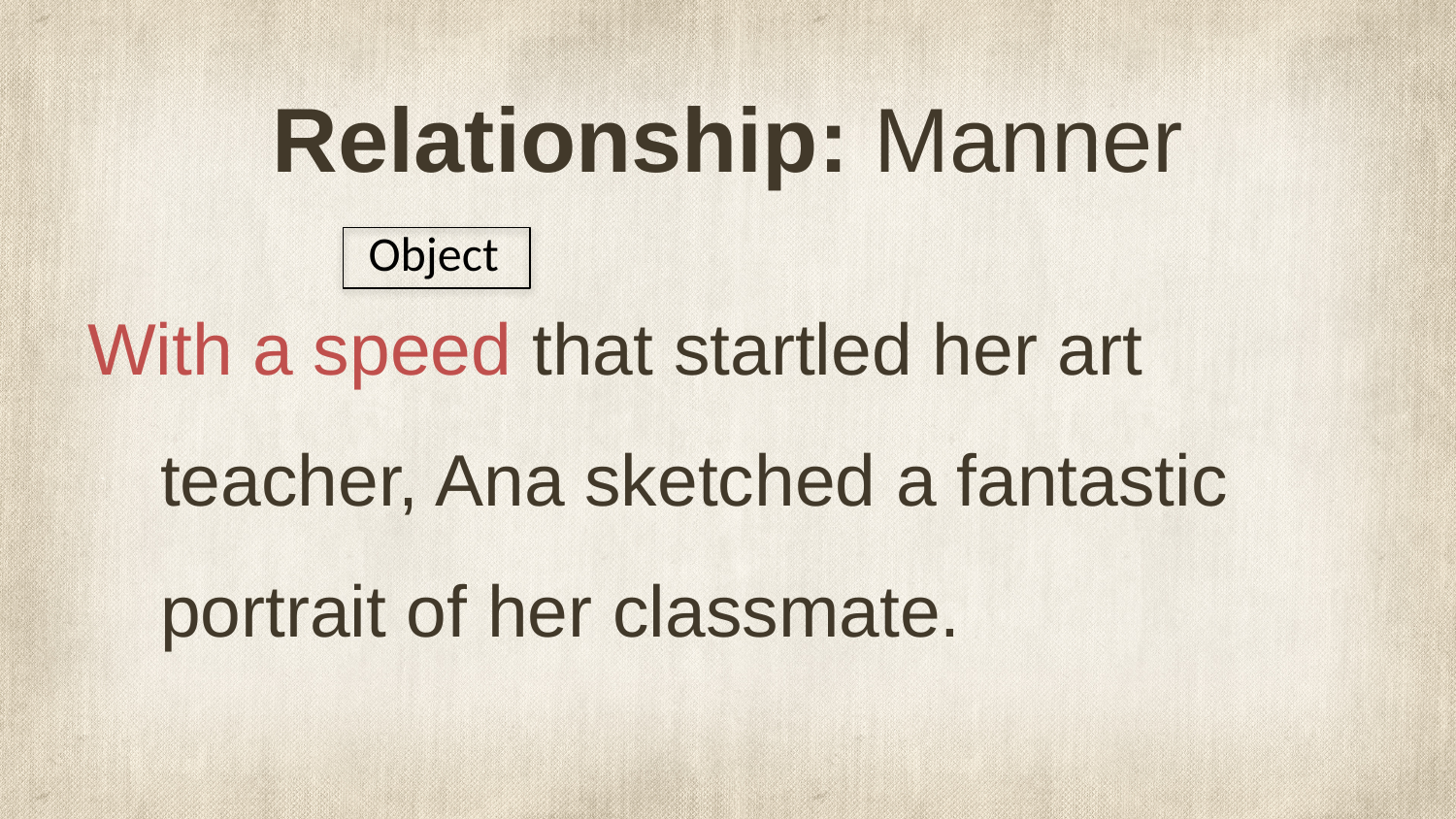

# Relationship: Manner
Object

With a speed that startled her art teacher, Ana sketched a fantastic portrait of her classmate.